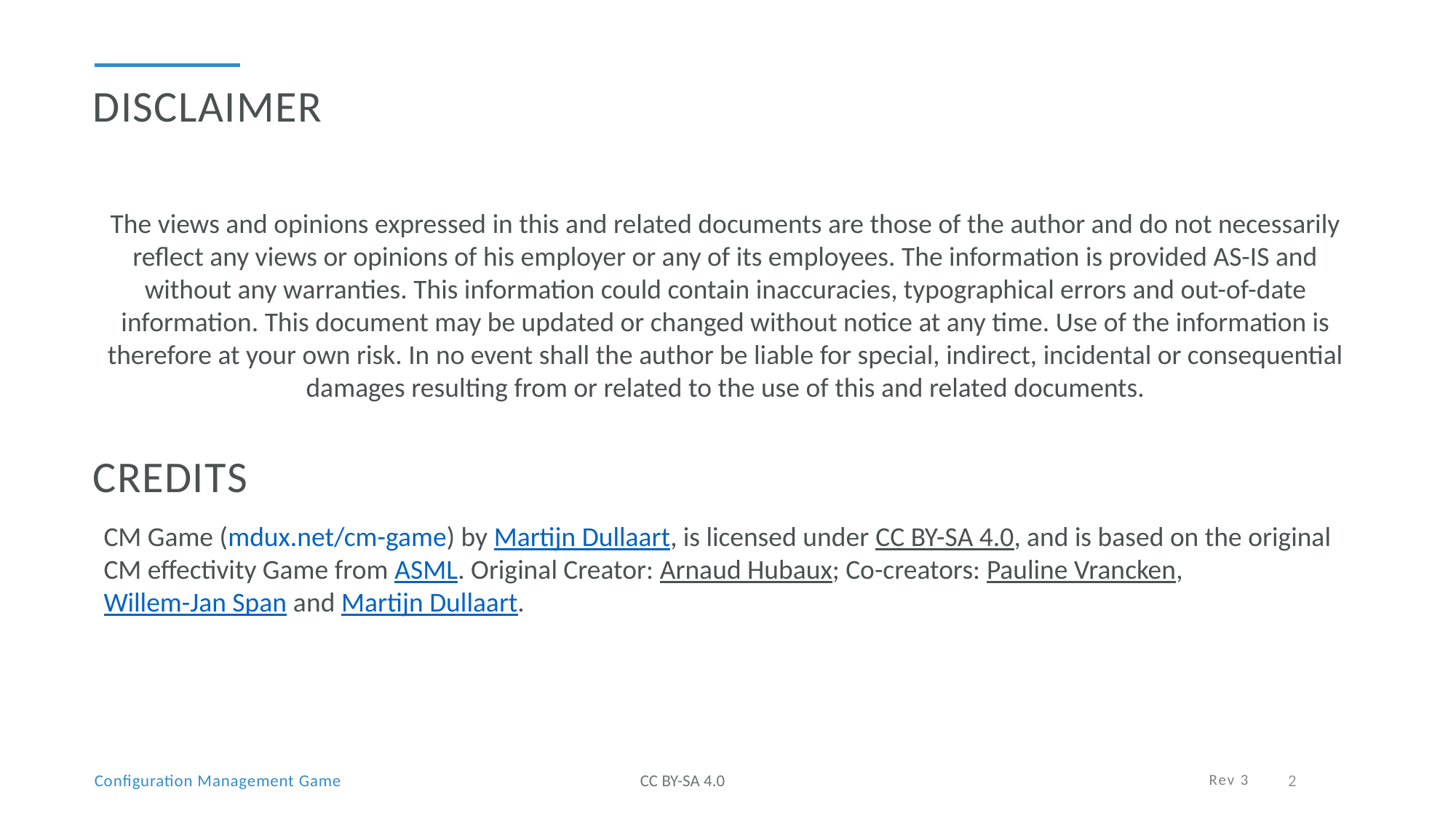

Disclaimer

The views and opinions expressed in this and related documents are those of the author and do not necessarily reflect any views or opinions of his employer or any of its employees. The information is provided AS-IS and without any warranties. This information could contain inaccuracies, typographical errors and out-of-date information. This document may be updated or changed without notice at any time. Use of the information is therefore at your own risk. In no event shall the author be liable for special, indirect, incidental or consequential damages resulting from or related to the use of this and related documents.
Credits
CM Game (mdux.net/cm-game) by Martijn Dullaart, is licensed under CC BY-SA 4.0, and is based on the original CM effectivity Game from ASML. Original Creator: Arnaud Hubaux; Co-creators: Pauline Vrancken, Willem-Jan Span and Martijn Dullaart.
Rev 3